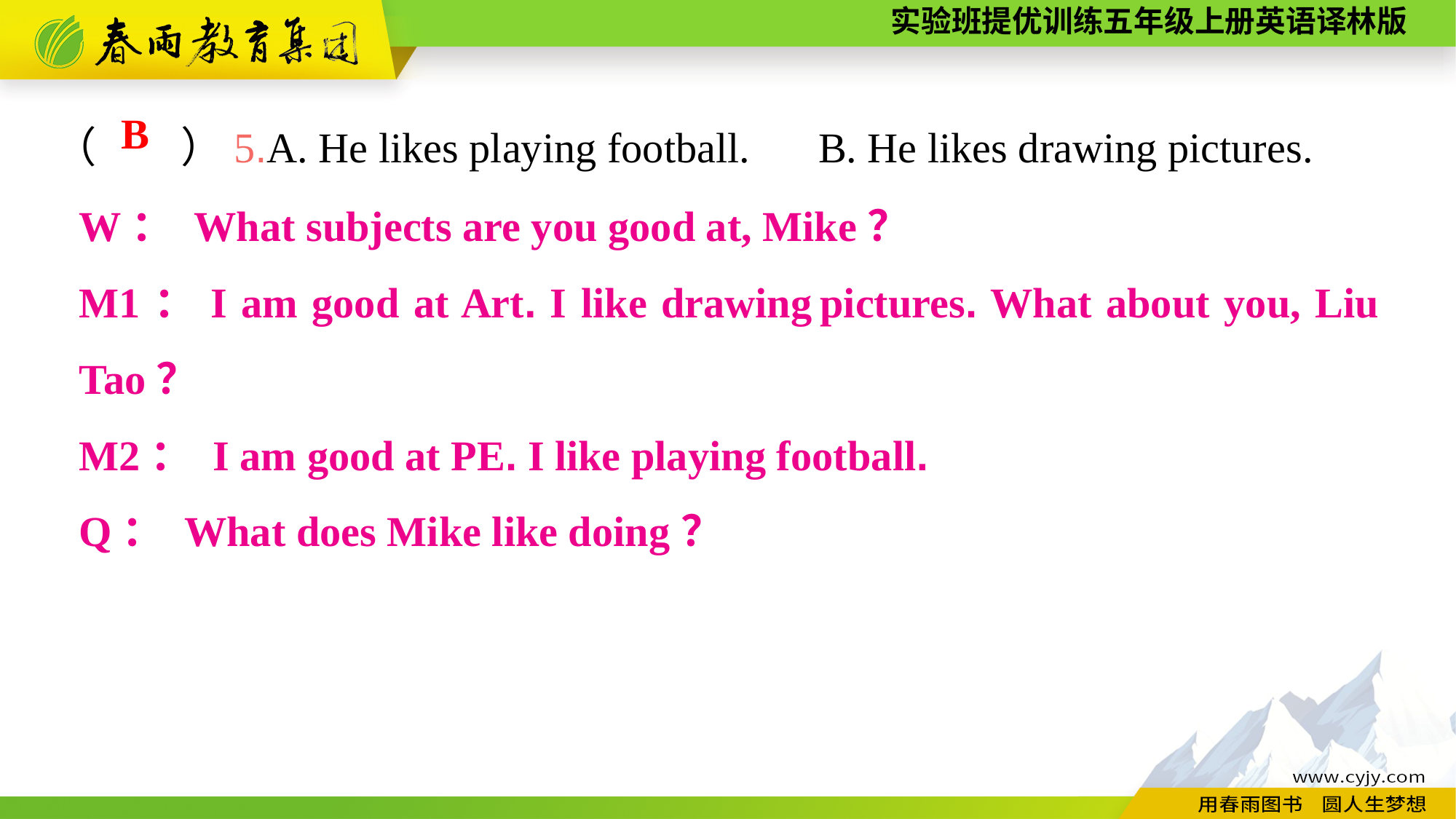

（　　）5.A. He likes playing football.	B. He likes drawing pictures.
B
W： What subjects are you good at, Mike？
M1：I am good at Art. I like drawing pictures. What about you, Liu Tao？
M2： I am good at PE. I like playing football.
Q： What does Mike like doing？